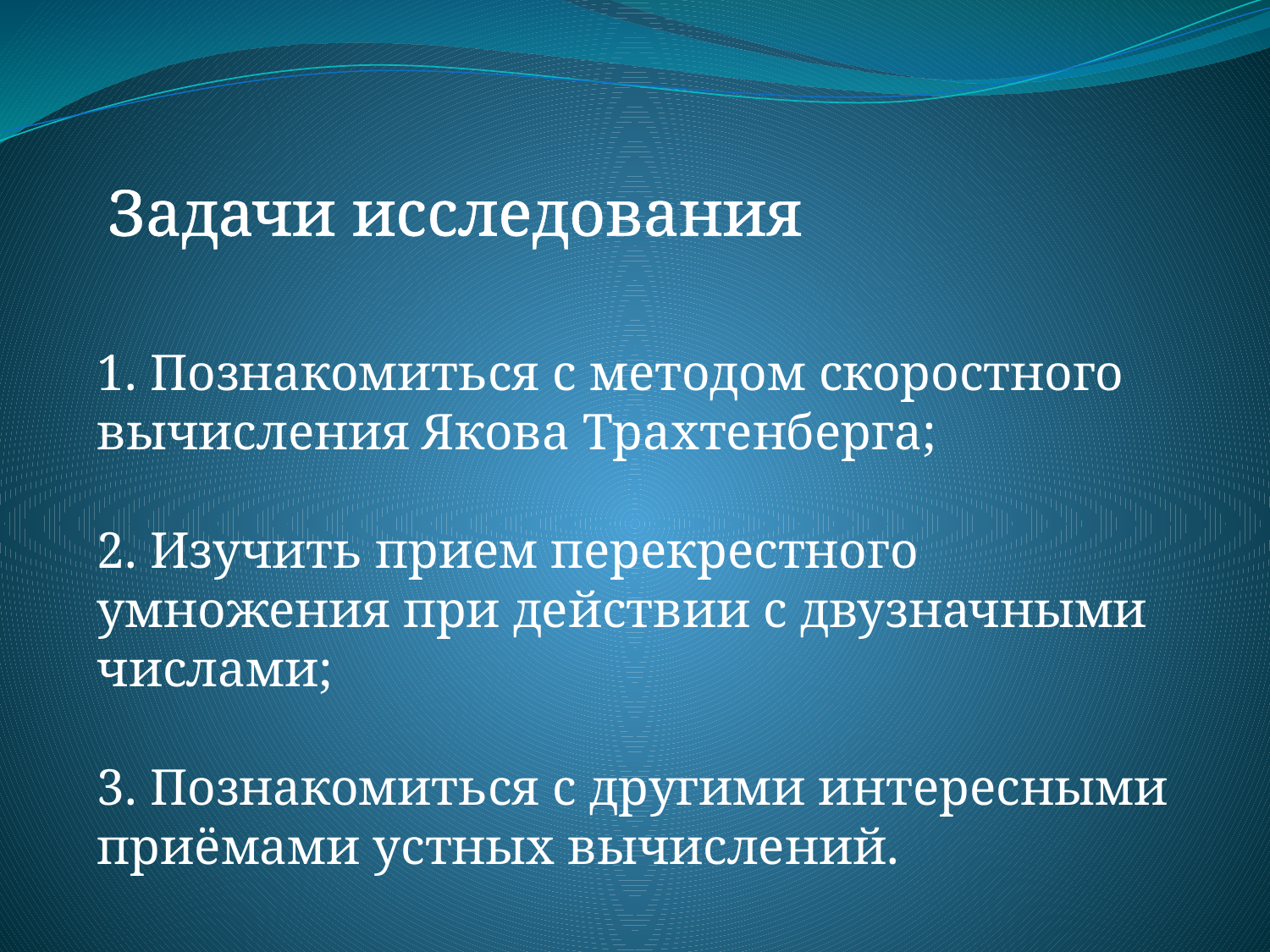

Задачи исследования
1. Познакомиться с методом скоростного вычисления Якова Трахтенберга;

2. Изучить прием перекрестного умножения при действии с двузначными числами;

3. Познакомиться с другими интересными приёмами устных вычислений.